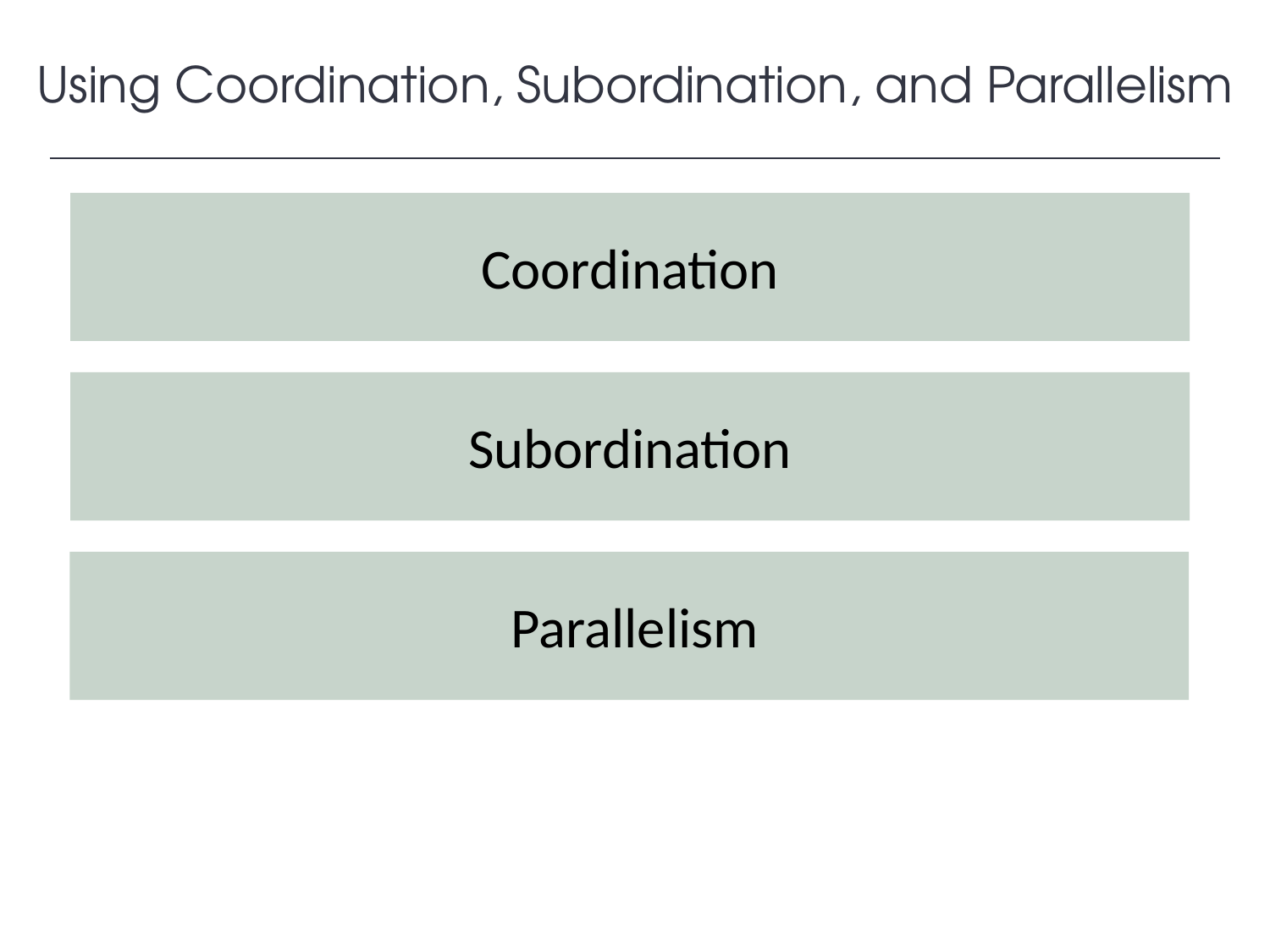

Using Coordination, Subordination, and Parallelism
HAWKES LEARNING

Coordination

Subordination

Parallelism